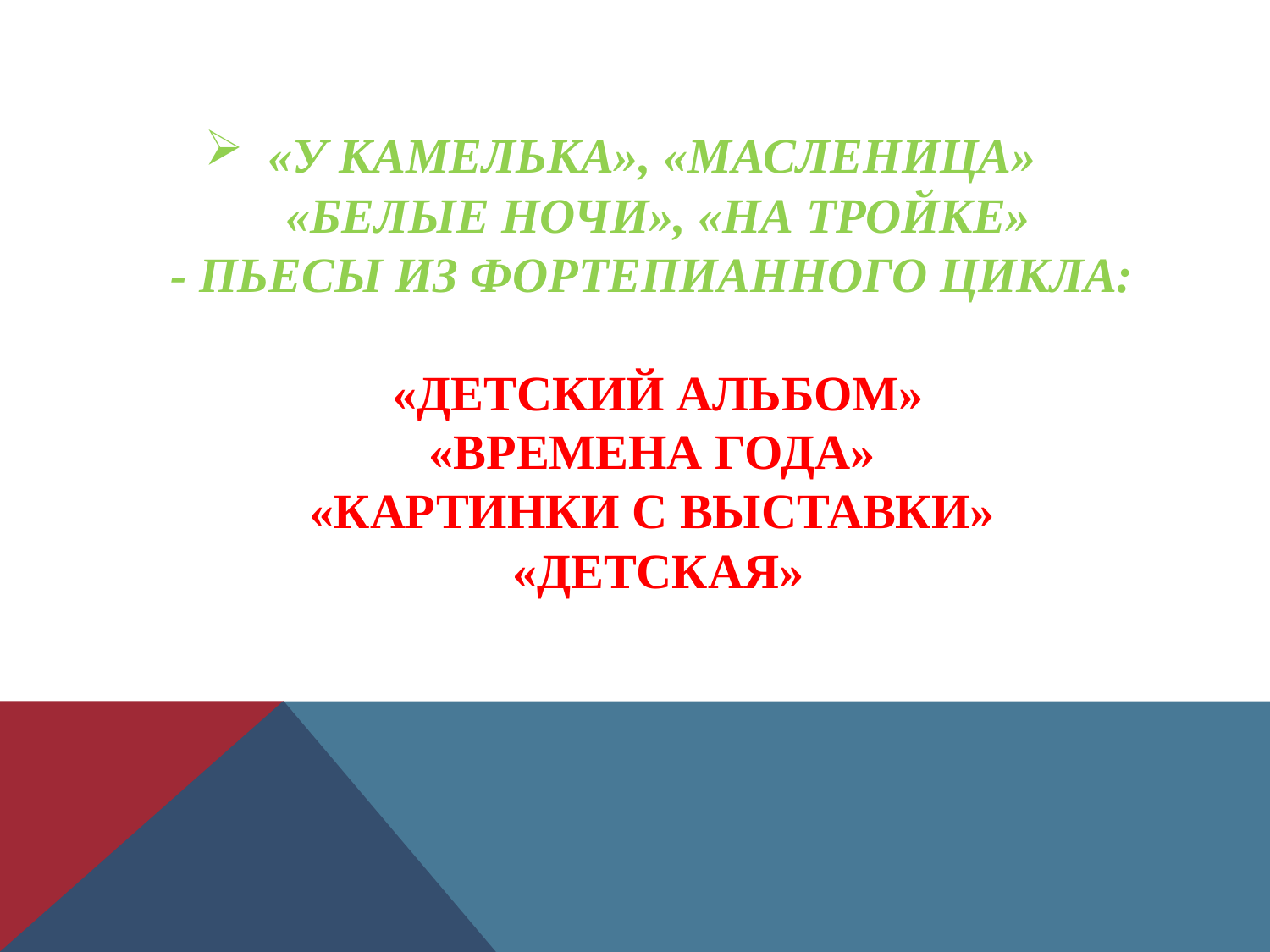

# «У камелька», «Масленица» «Белые ночи», «На тройке» - пьесы из фортепианного цикла: «Детский альбом» «Времена года» «Картинки с выставки» «Детская»